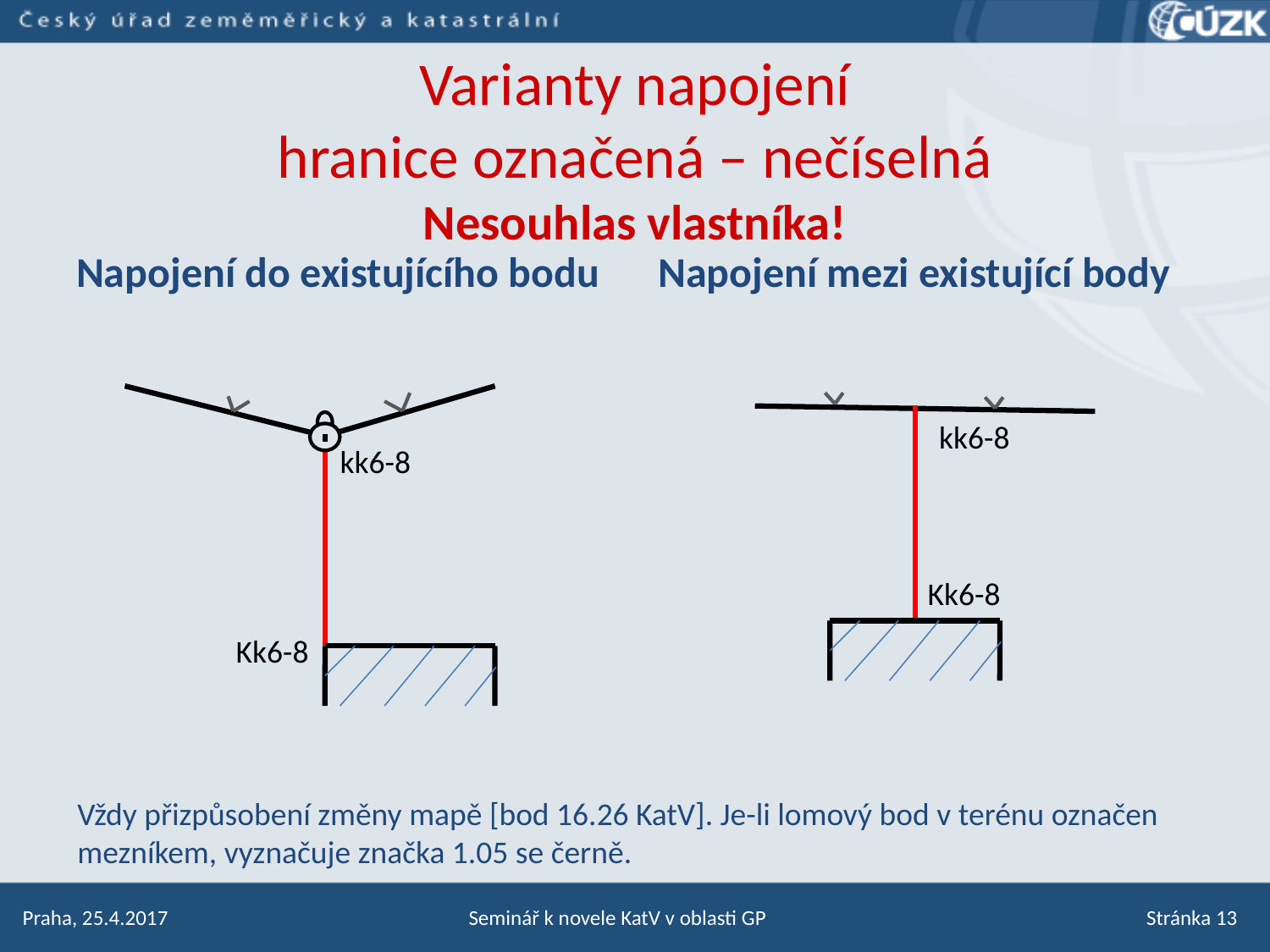

# Varianty napojení hranice označená – nečíselná Nesouhlas vlastníka!
Napojení do existujícího bodu
Napojení mezi existující body
kk6-8

kk6-8
Kk6-8
Kk6-8
Vždy přizpůsobení změny mapě [bod 16.26 KatV]. Je-li lomový bod v terénu označen mezníkem, vyznačuje značka 1.05 se černě.
Praha, 25.4.2017
Seminář k novele KatV v oblasti GP
Stránka 13